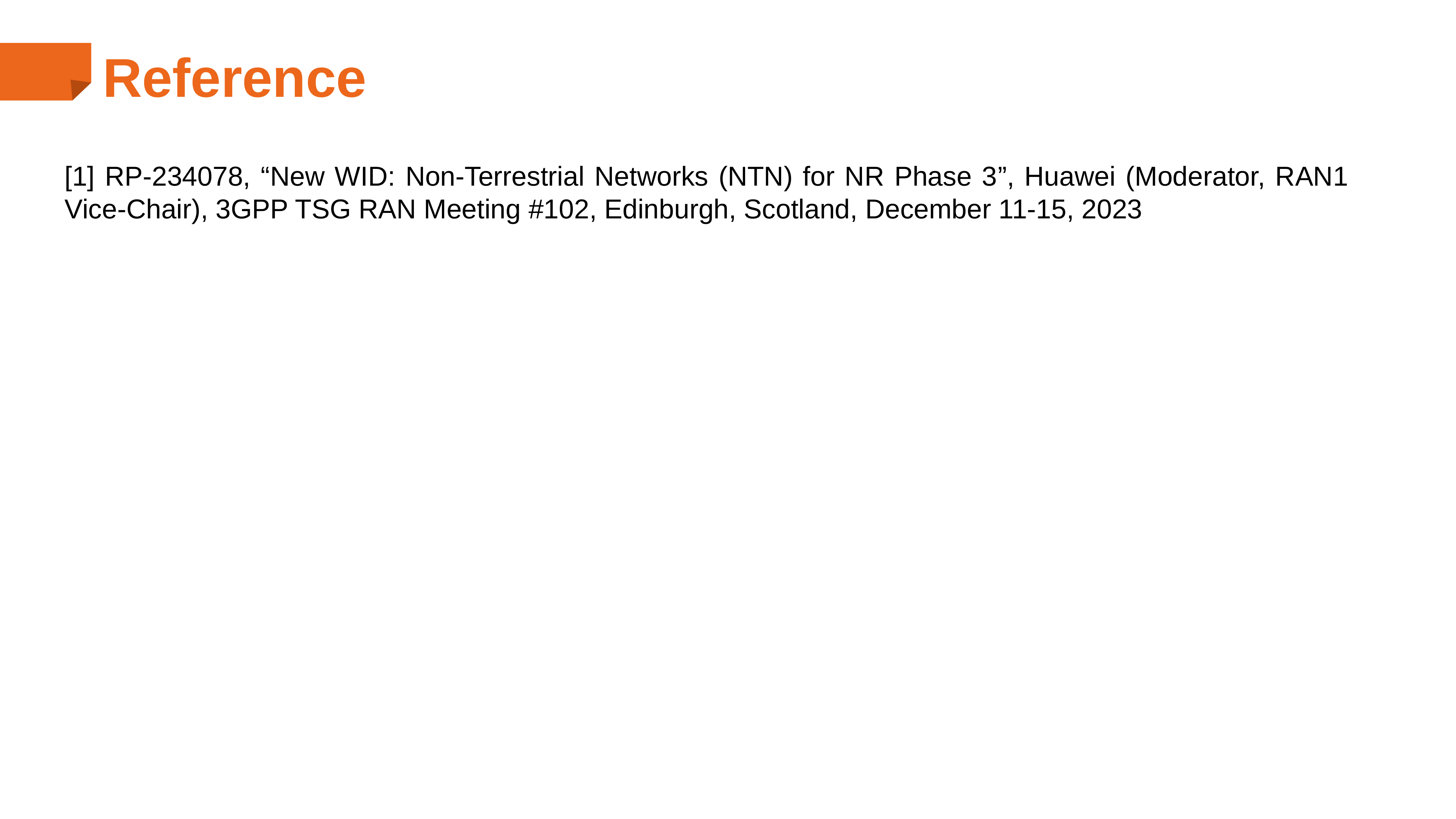

# Reference
[1] RP-234078, “New WID: Non-Terrestrial Networks (NTN) for NR Phase 3”, Huawei (Moderator, RAN1 Vice-Chair), 3GPP TSG RAN Meeting #102, Edinburgh, Scotland, December 11-15, 2023